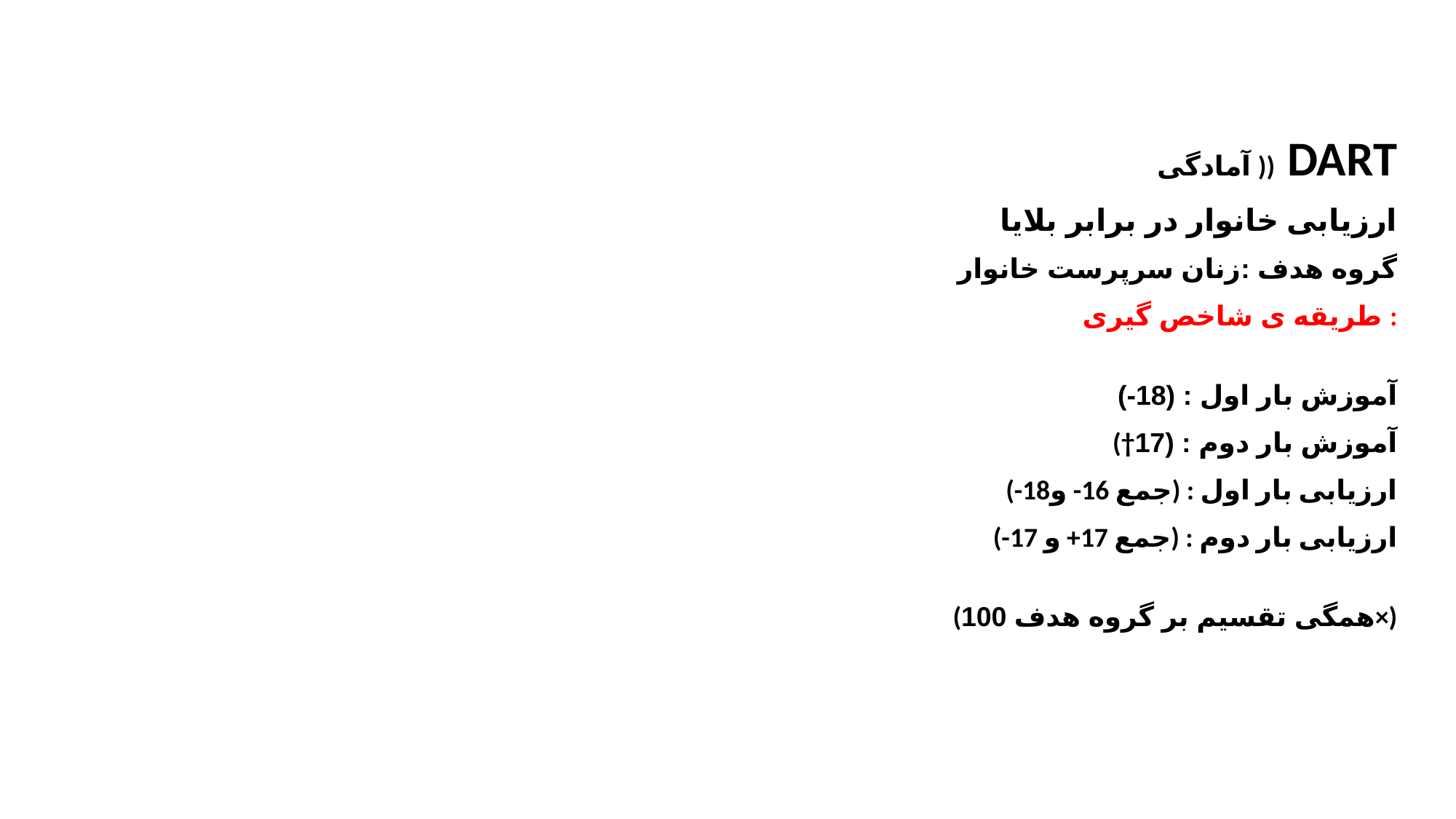

آمادگی ))  DART
ارزیابی خانوار در برابر بلایا
گروه هدف :زنان سرپرست خانوار
طریقه ی شاخص گیری :

آموزش بار اول : (18-)
آموزش بار دوم : (17†)
ارزیابی بار اول : (جمع 16- و18-)
ارزیابی بار دوم : (جمع 17+ و 17-)

(همگی تقسیم بر گروه هدف 100×)